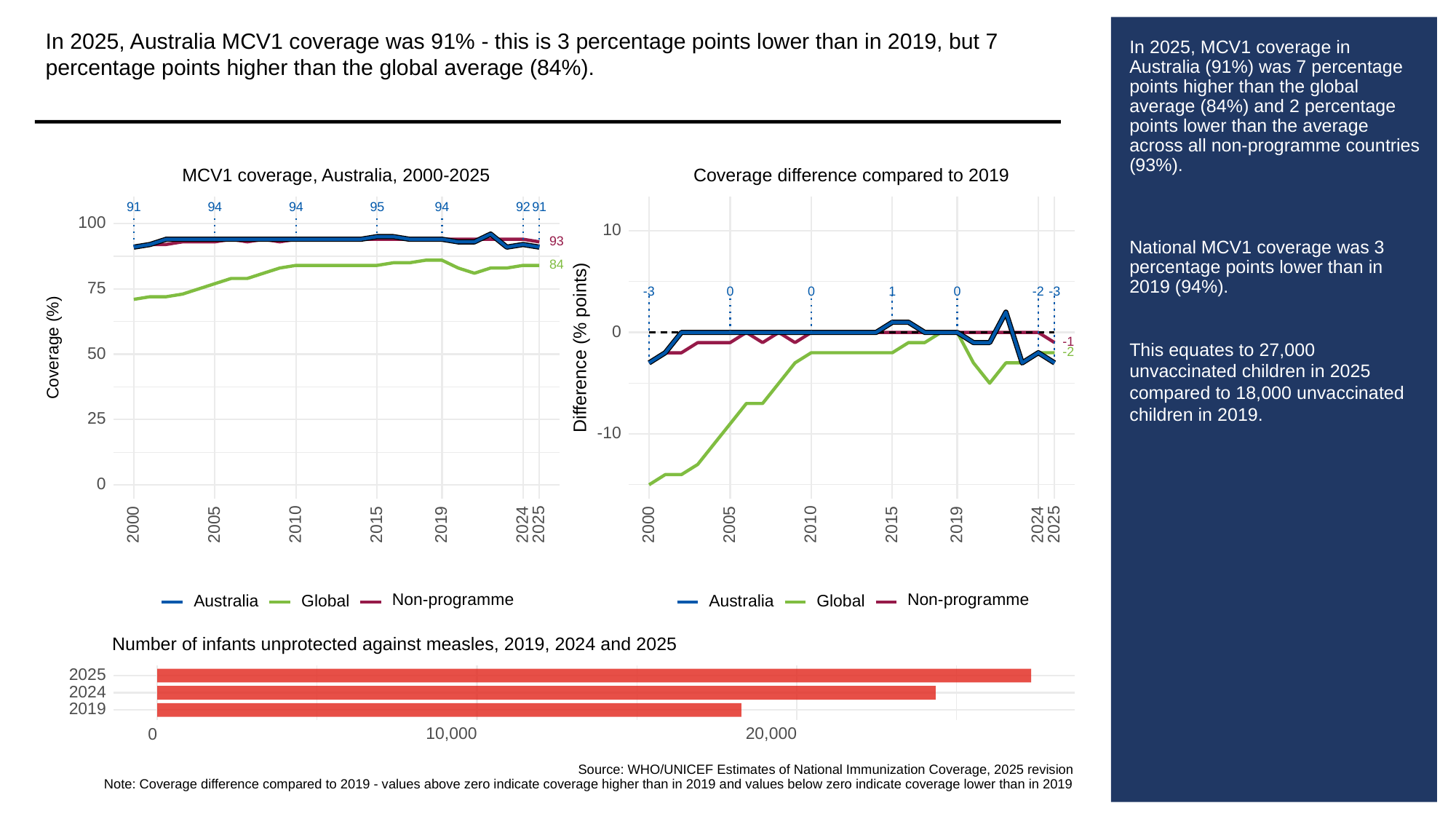

In 2025, Australia MCV1 coverage was 91% - this is 3 percentage points lower than in 2019, but 7 percentage points higher than the global average (84%).
# In 2025, MCV1 coverage in Australia (91%) was 7 percentage points higher than the global average (84%) and 2 percentage points lower than the average across all non-programme countries (93%).

National MCV1 coverage was 3 percentage points lower than in 2019 (94%).

This equates to 27,000 unvaccinated children in 2025 compared to 18,000 unvaccinated children in 2019.

MCV1 coverage, Australia, 2000-2025
Coverage difference compared to 2019

91
94
94
95
94
92
91
100

10

93

84

75
-3
-3
0
0
0
1
-2

0

-1
Difference (% points)
Coverage (%)
50
-2

25

-10

0

2000
2005
2010
2015
2019
2024
2025
2000
2005
2010
2015
2019
2024
2025
Non-programme
Non-programme
Global
Global
Australia
Australia

Number of infants unprotected against measles, 2019, 2024 and 2025

2025

2024

2019

10,000
20,000
0
Source: WHO/UNICEF Estimates of National Immunization Coverage, 2025 revision
Note: Coverage difference compared to 2019 - values above zero indicate coverage higher than in 2019 and values below zero indicate coverage lower than in 2019